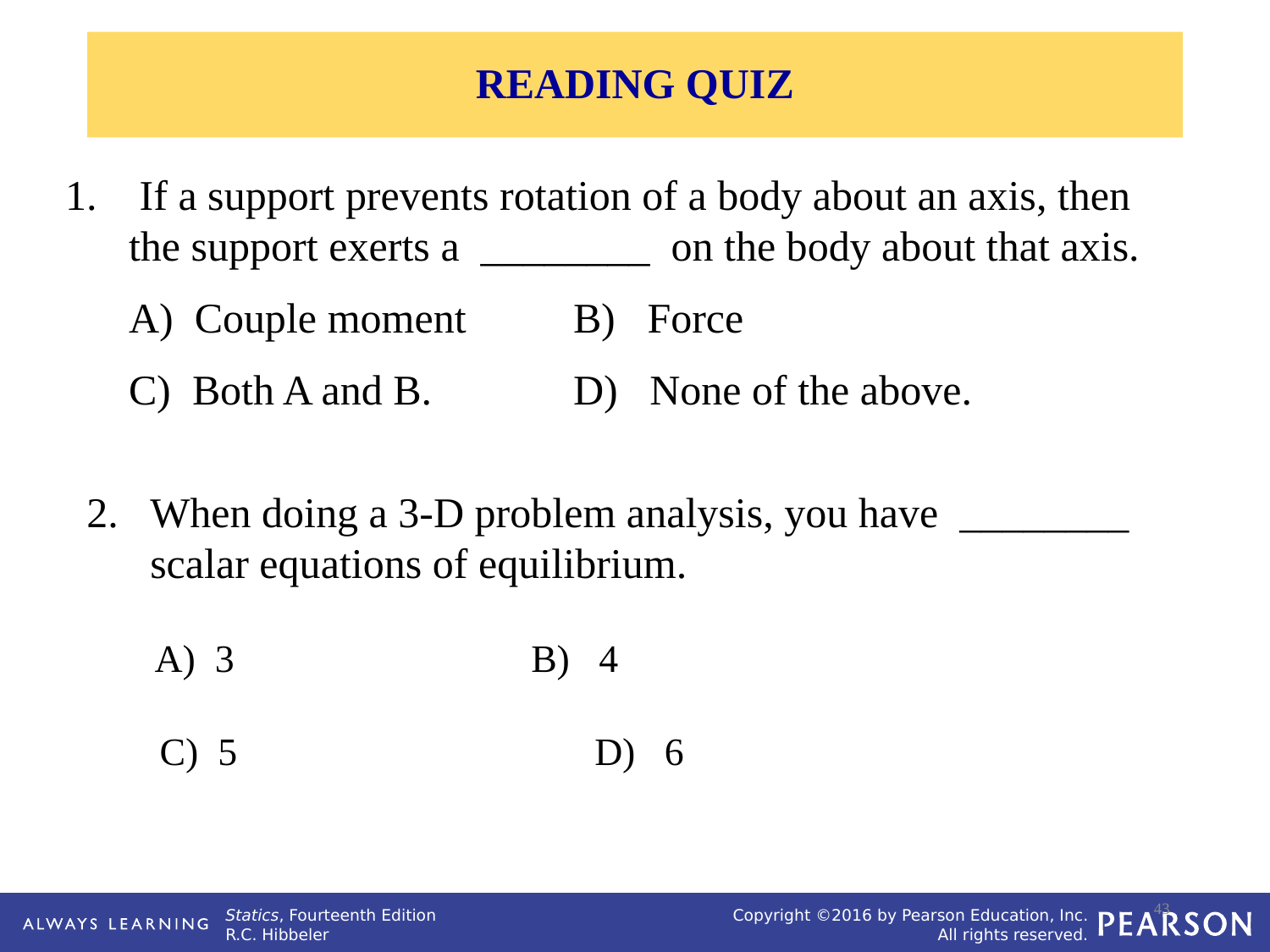

READING QUIZ
1.    If a support prevents rotation of a body about an axis, then the support exerts a  ________  on the body about that axis.
A)  Couple moment	B)   Force
C)  Both A and B.		D)   None of the above.
When doing a 3-D problem analysis, you have  ________  scalar equations of equilibrium.

       A)  3			B)   4

 C)  5			D)   6

43